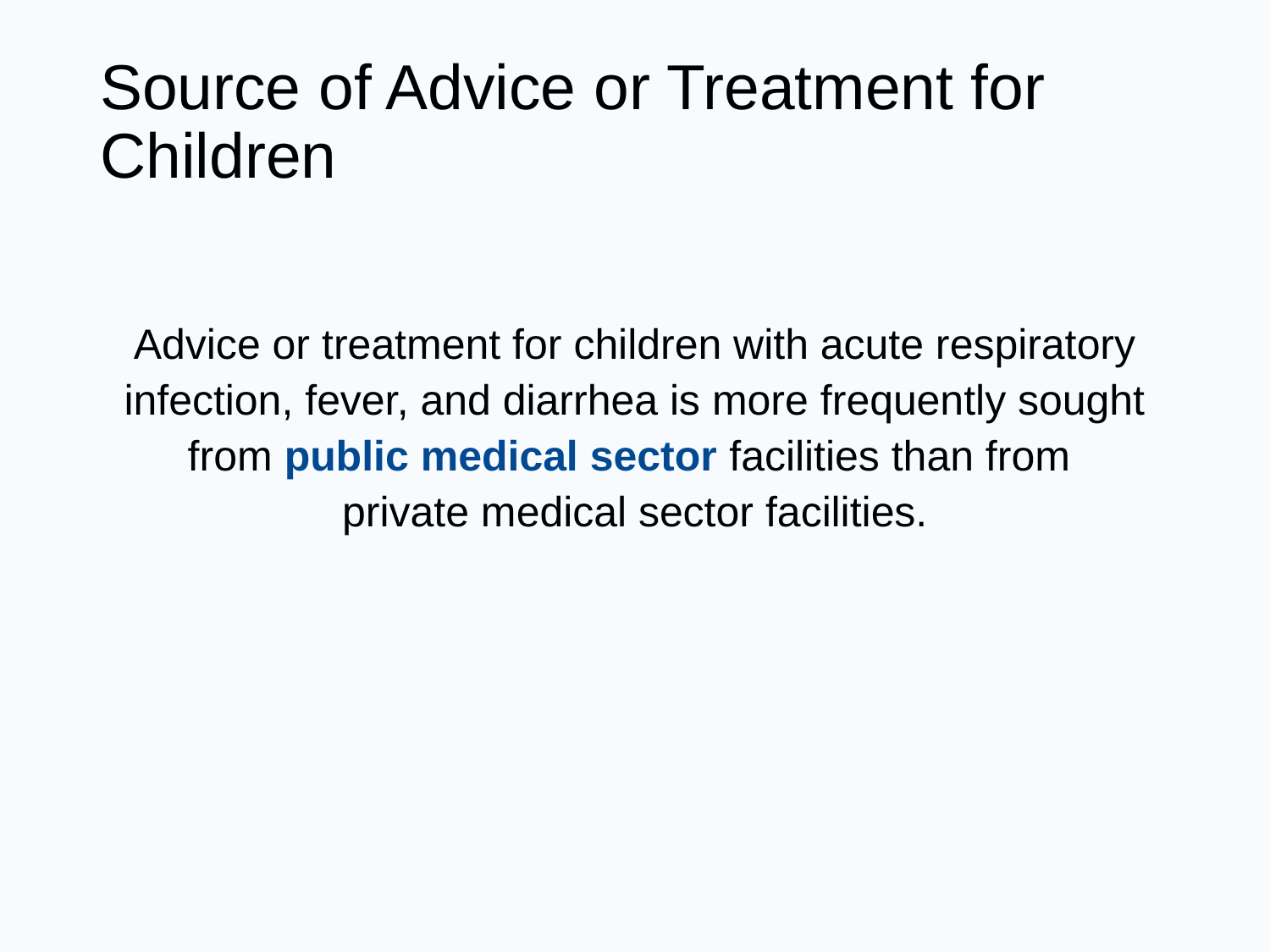

# Source of Advice or Treatment for Children
Advice or treatment for children with acute respiratory infection, fever, and diarrhea is more frequently sought from public medical sector facilities than from
private medical sector facilities.